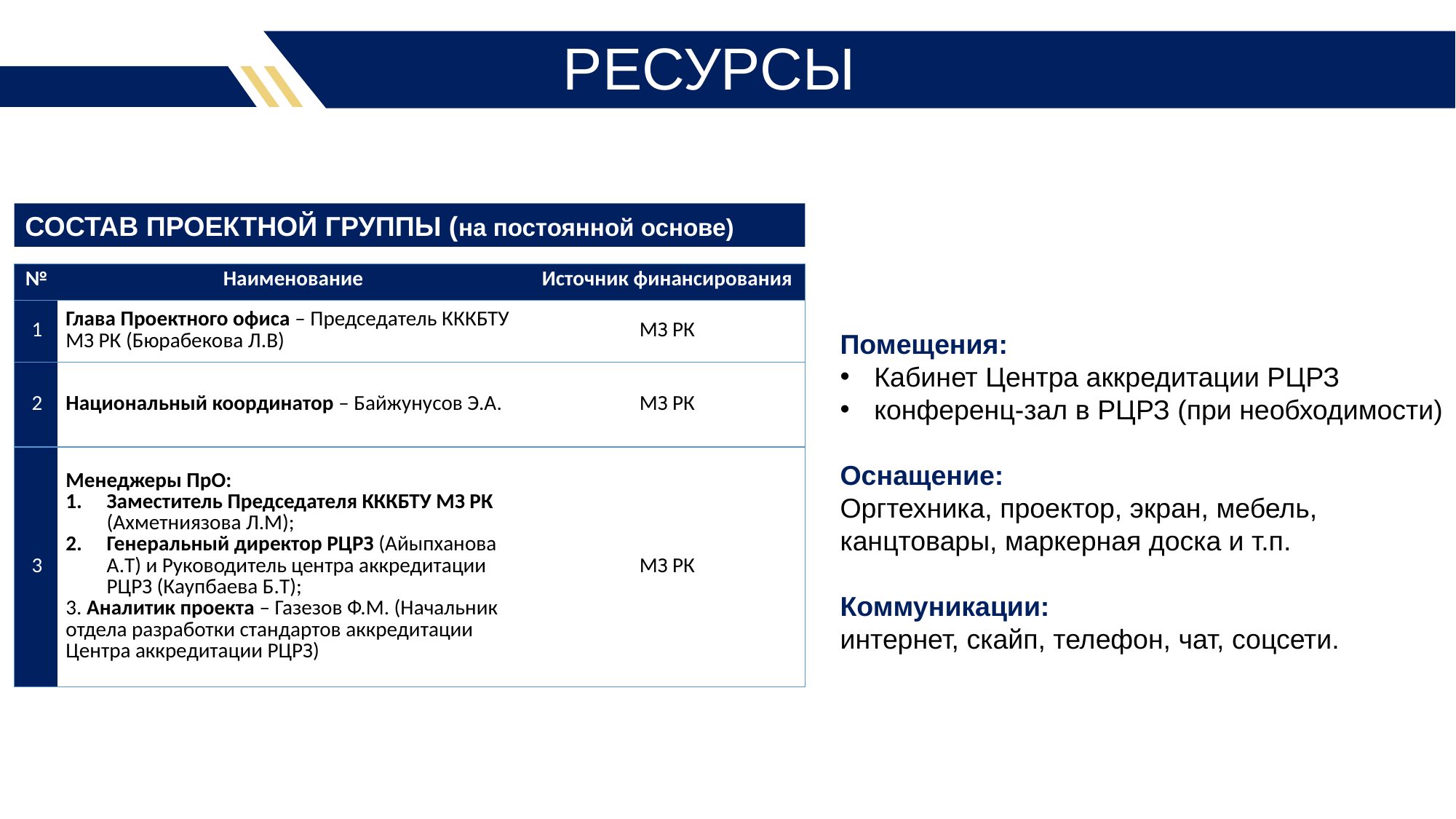

# РЕСУРСЫ

СОСТАВ ПРОЕКТНОЙ ГРУППЫ (на постоянной основе)
| № | Наименование | Источник финансирования |
| --- | --- | --- |
| 1 | Глава Проектного офиса – Председатель КККБТУ МЗ РК (Бюрабекова Л.В) | МЗ РК |
| 2 | Национальный координатор – Байжунусов Э.А. | МЗ РК |
| 3 | Менеджеры ПрО: Заместитель Председателя КККБТУ МЗ РК (Ахметниязова Л.М); Генеральный директор РЦРЗ (Айыпханова А.Т) и Руководитель центра аккредитации РЦРЗ (Каупбаева Б.Т); 3. Аналитик проекта – Газезов Ф.М. (Начальник отдела разработки стандартов аккредитации Центра аккредитации РЦРЗ) | МЗ РК |
Помещения:
Кабинет Центра аккредитации РЦРЗ
конференц-зал в РЦРЗ (при необходимости)

Оснащение:
Оргтехника, проектор, экран, мебель, канцтовары, маркерная доска и т.п.

Коммуникации:
интернет, скайп, телефон, чат, соцсети.